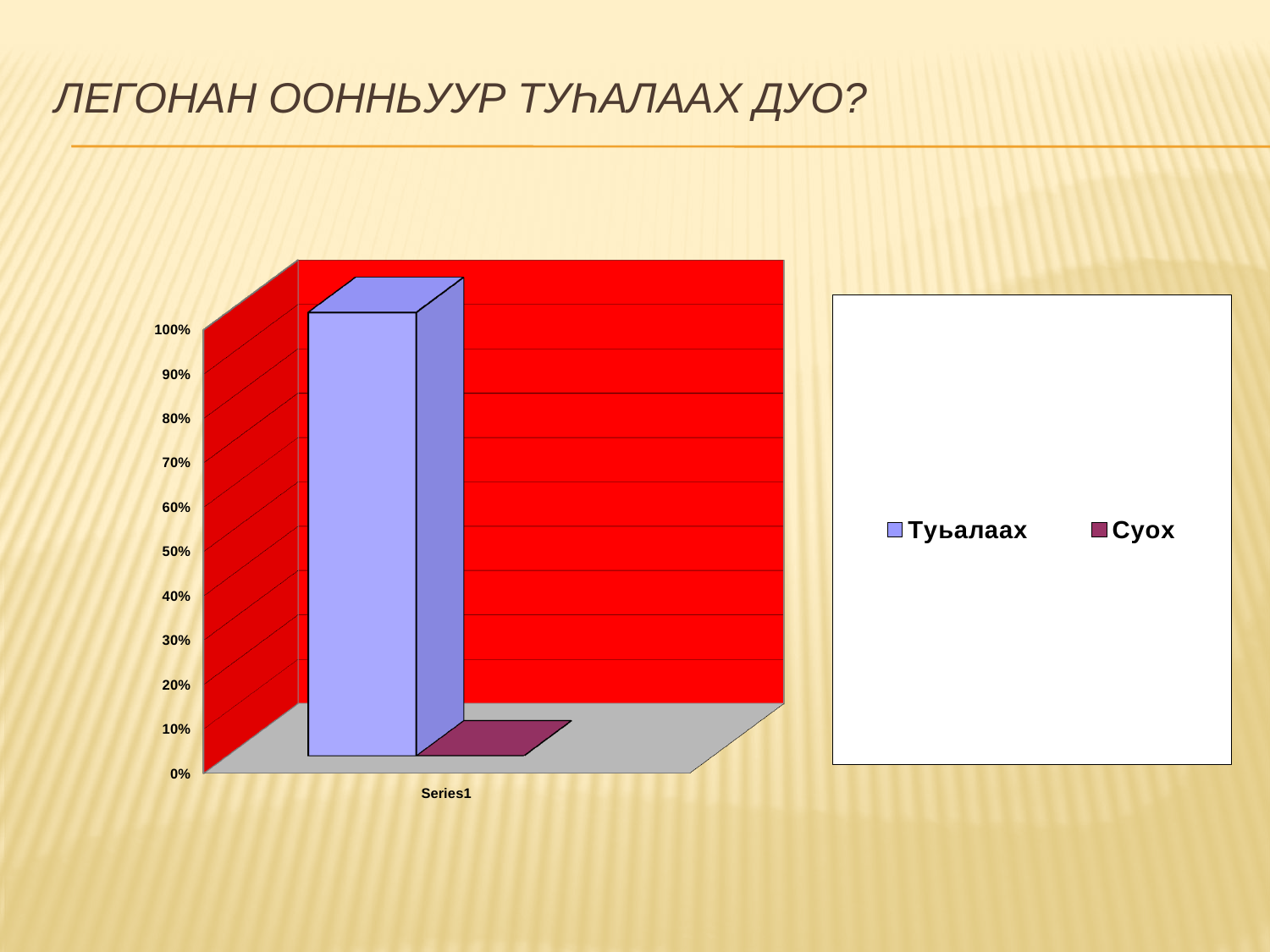

# ЛЕГОнан оонньуур туһалаах дуо?

[unsupported chart]